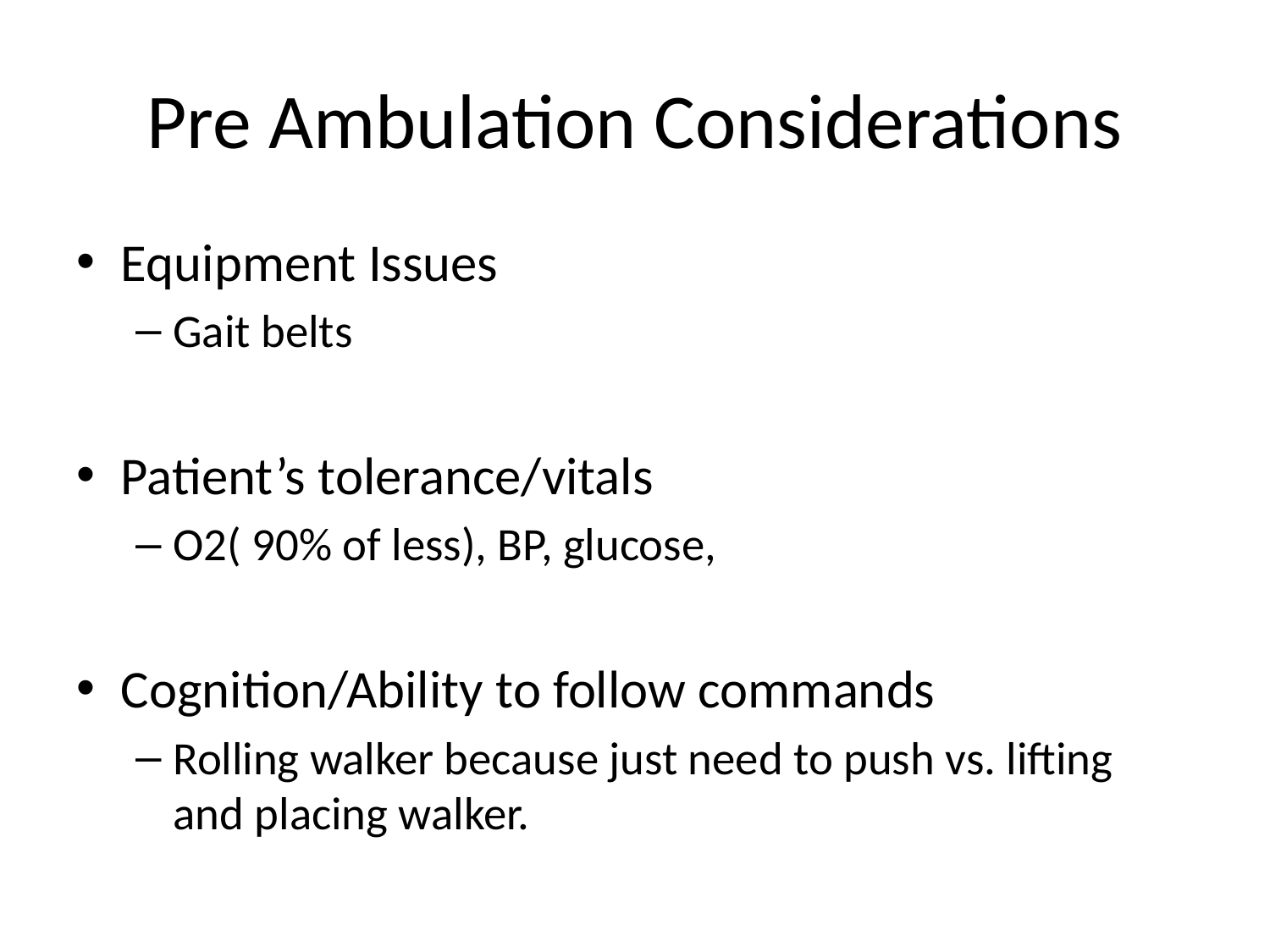

# Pre Ambulation Considerations
Equipment Issues
Gait belts

Patient’s tolerance/vitals
O2( 90% of less), BP, glucose,

Cognition/Ability to follow commands
Rolling walker because just need to push vs. lifting and placing walker.